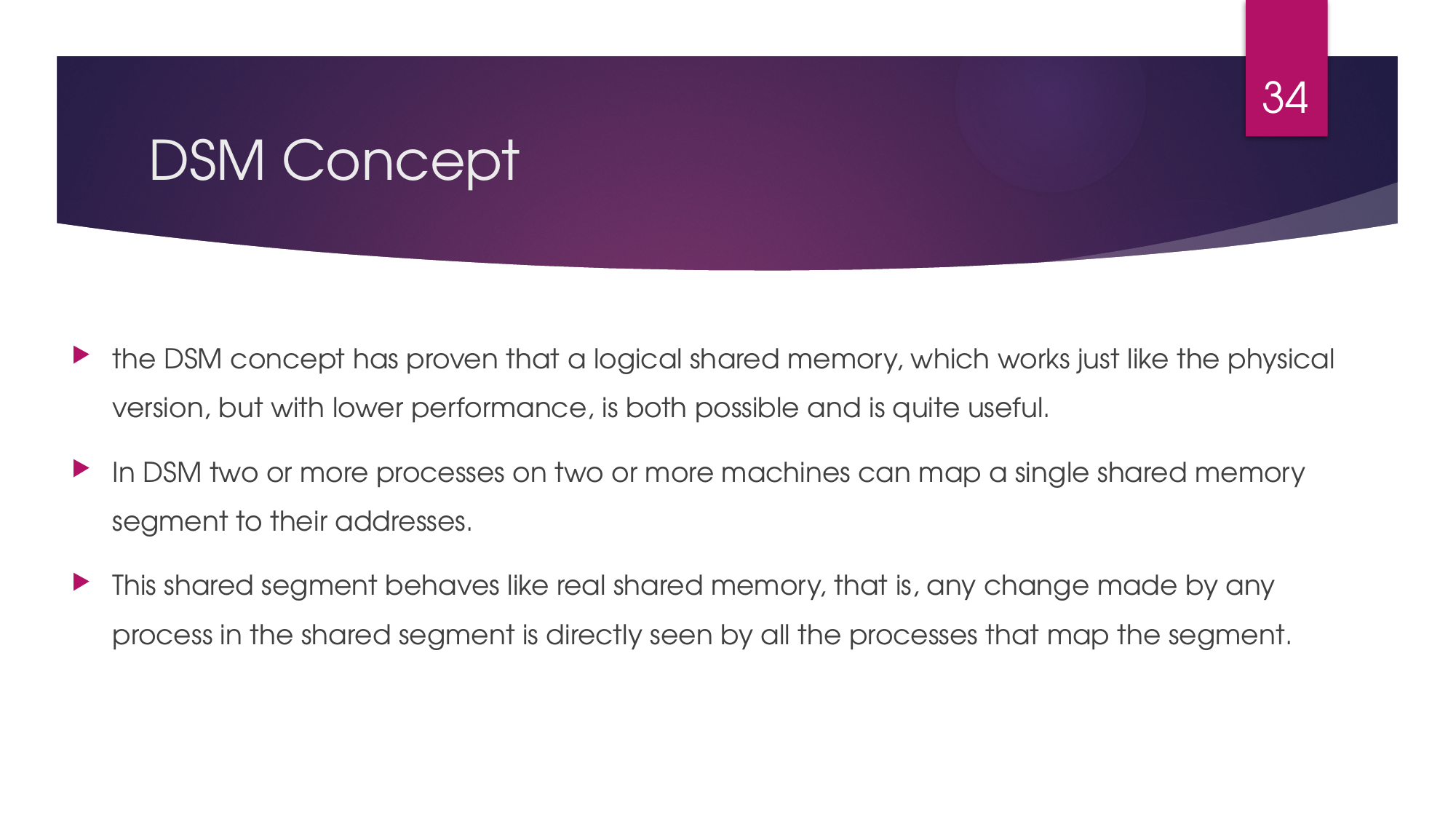

34
# DSM Concept

the DSM concept has proven that a logical shared memory, which works just like the physical version, but with lower performance, is both possible and is quite useful.
In DSM two or more processes on two or more machines can map a single shared memory segment to their addresses.
This shared segment behaves like real shared memory, that is, any change made by any process in the shared segment is directly seen by all the processes that map the segment.